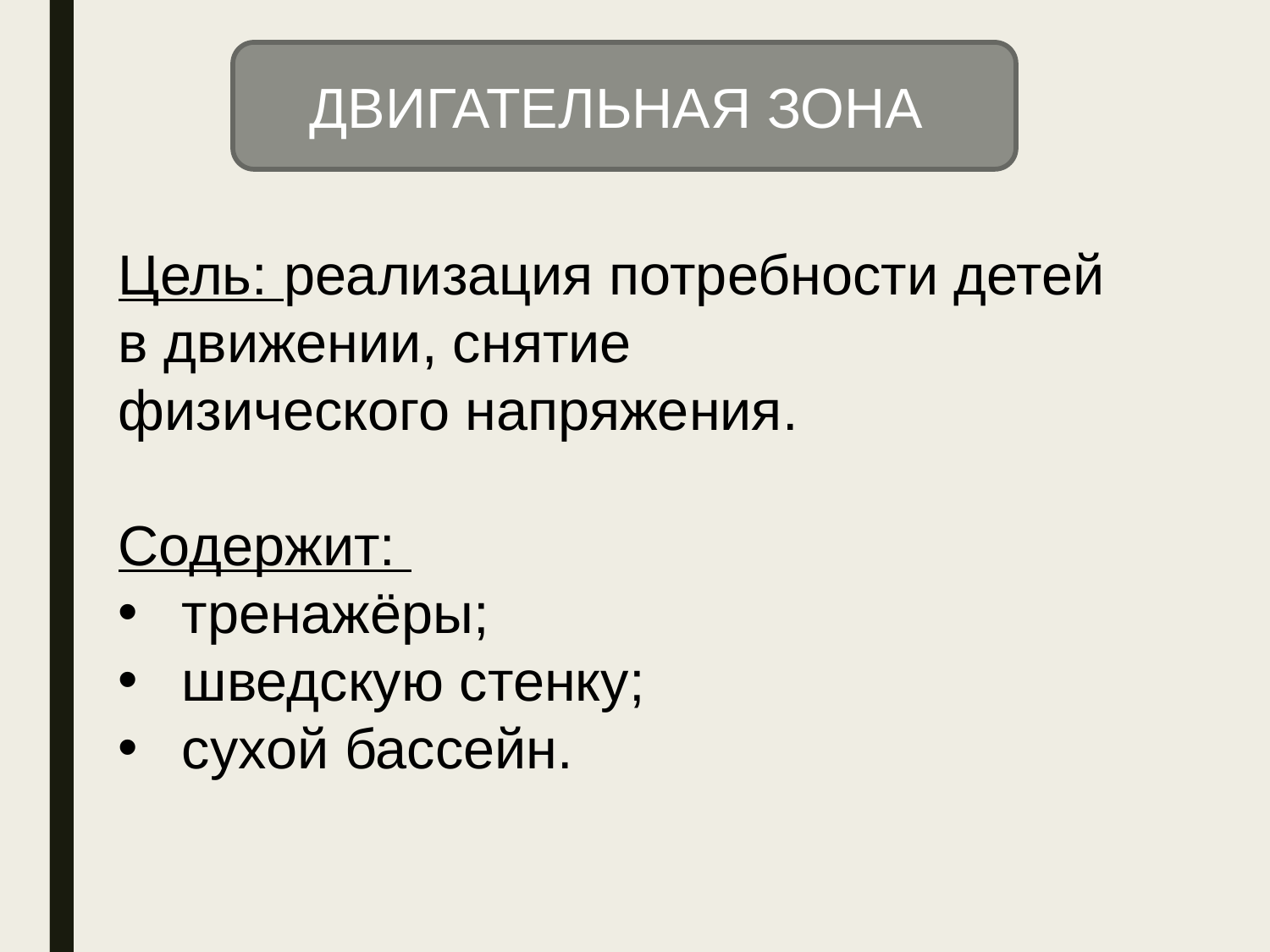

ДВИГАТЕЛЬНАЯ ЗОНА
Цель: реализация потребности детей в движении, снятие
физического напряжения.
Содержит:
тренажёры;
шведскую стенку;
сухой бассейн.